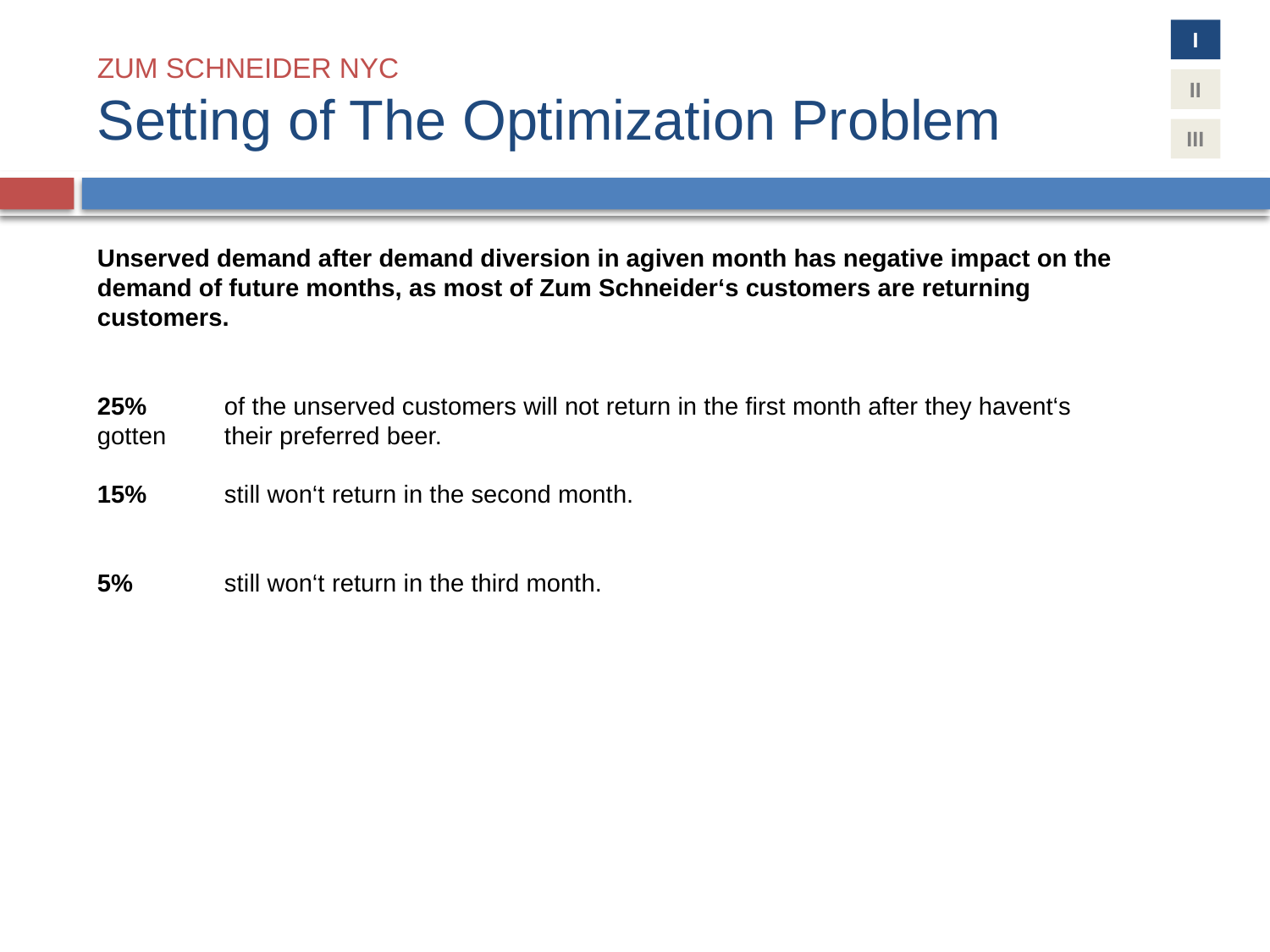

I
# ZUM SCHNEIDER NYC Setting of The Optimization Problem
II
III
Unserved demand after demand diversion in agiven month has negative impact on the demand of future months, as most of Zum Schneider‘s customers are returning customers.

25% 	of the unserved customers will not return in the first month after they havent‘s gotten 	their preferred beer.

15% 	still won‘t return in the second month.

5% 	still won‘t return in the third month.